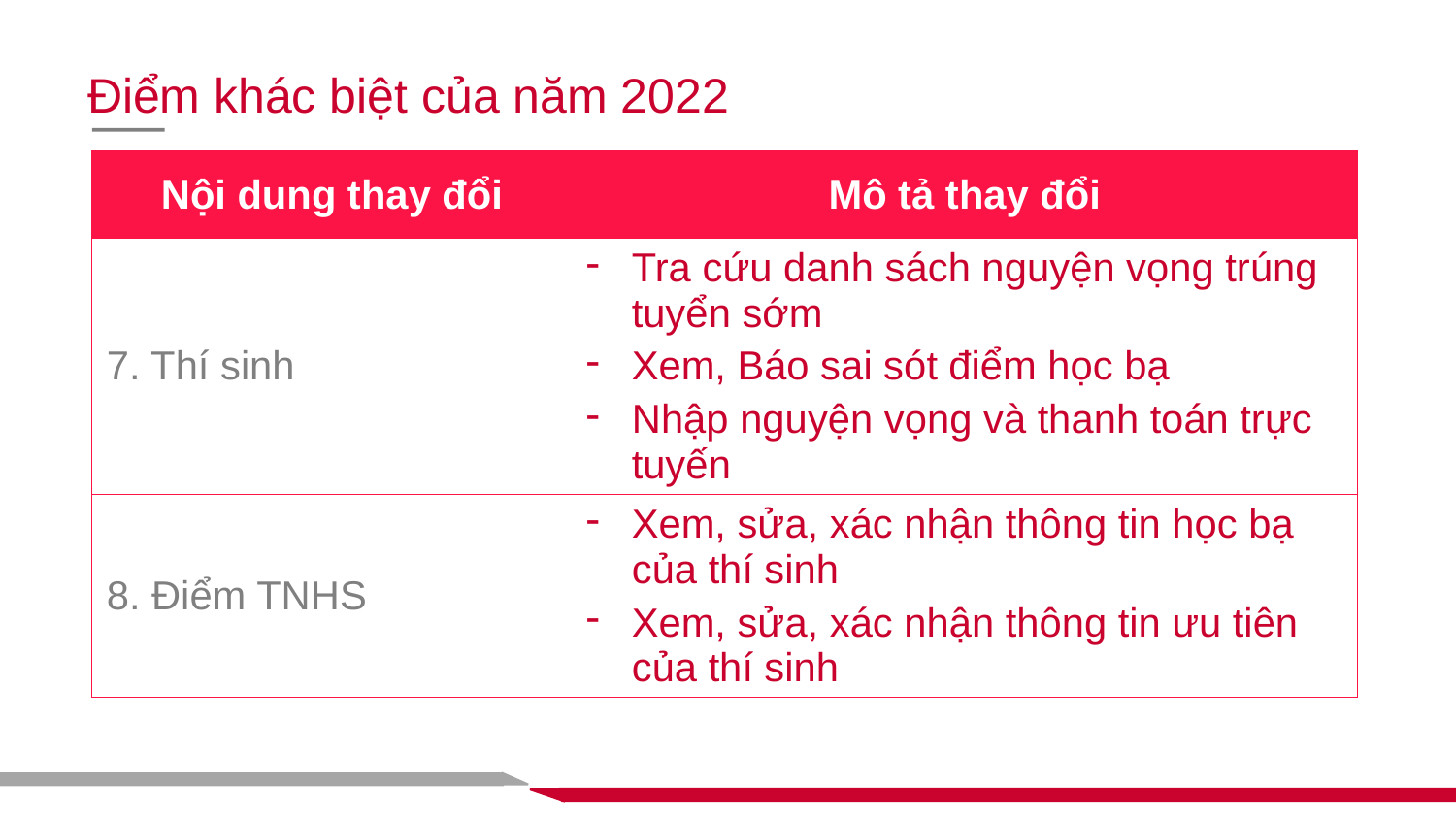

Điểm khác biệt của năm 2022

| Nội dung thay đổi | Mô tả thay đổi |
| --- | --- |
| 7. Thí sinh | Tra cứu danh sách nguyện vọng trúng tuyển sớm Xem, Báo sai sót điểm học bạ Nhập nguyện vọng và thanh toán trực tuyến |
| 8. Điểm TNHS | Xem, sửa, xác nhận thông tin học bạ của thí sinh Xem, sửa, xác nhận thông tin ưu tiên của thí sinh |